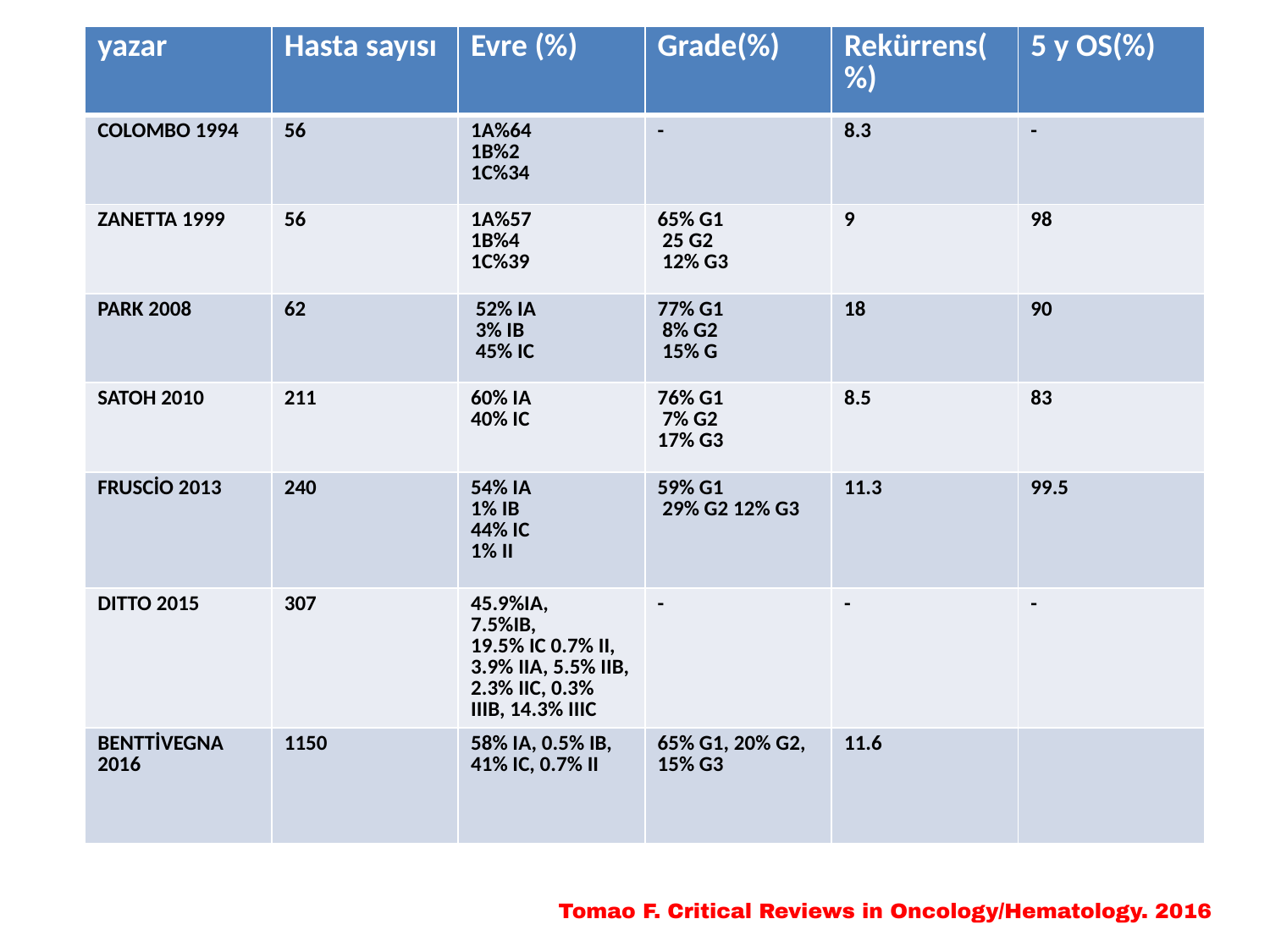

| yazar | Hasta sayısı | Evre (%) | Grade(%) | Rekürrens(%) | 5 y OS(%) |
| --- | --- | --- | --- | --- | --- |
| COLOMBO 1994 | 56 | 1A%64 1B%2 1C%34 | - | 8.3 | - |
| ZANETTA 1999 | 56 | 1A%57 1B%4 1C%39 | 65% G1 25 G2 12% G3 | 9 | 98 |
| PARK 2008 | 62 | 52% IA 3% IB 45% IC | 77% G1 8% G2 15% G | 18 | 90 |
| SATOH 2010 | 211 | 60% IA 40% IC | 76% G1 7% G2 17% G3 | 8.5 | 83 |
| FRUSCİO 2013 | 240 | 54% IA 1% IB 44% IC 1% II | 59% G1 29% G2 12% G3 | 11.3 | 99.5 |
| DITTO 2015 | 307 | 45.9%IA, 7.5%IB, 19.5% IC 0.7% II, 3.9% IIA, 5.5% IIB, 2.3% IIC, 0.3% IIIB, 14.3% IIIC | - | - | - |
| BENTTİVEGNA 2016 | 1150 | 58% IA, 0.5% IB, 41% IC, 0.7% II | 65% G1, 20% G2, 15% G3 | 11.6 |  |
#
Tomao F. Critical Reviews in Oncology/Hematology. 2016